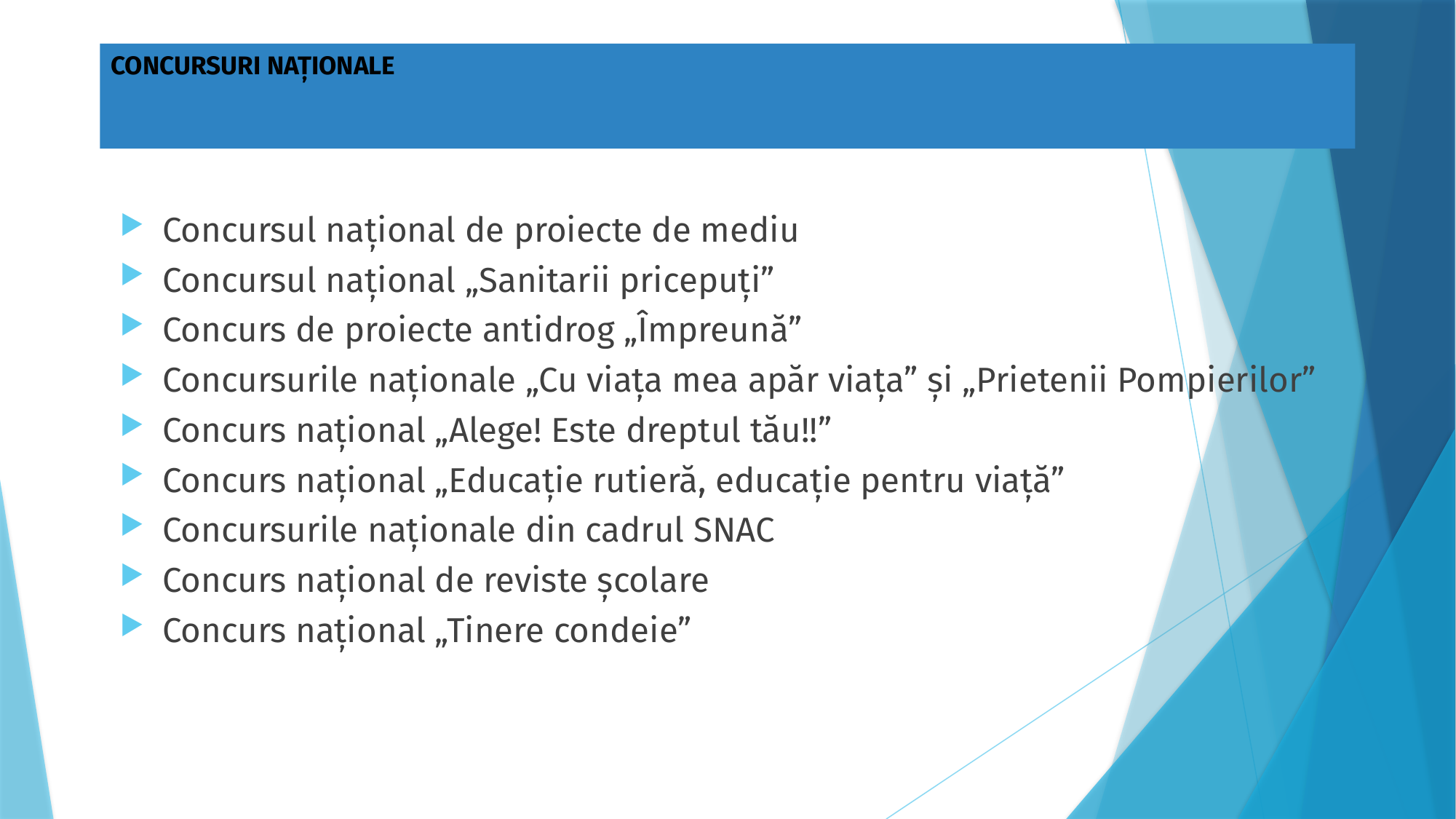

# CONCURSURI NAȚIONALE
Concursul național de proiecte de mediu
Concursul național „Sanitarii pricepuți”
Concurs de proiecte antidrog „Împreună”
Concursurile naționale „Cu viața mea apăr viața” și „Prietenii Pompierilor”
Concurs național „Alege! Este dreptul tău!!”
Concurs național „Educație rutieră, educație pentru viață”
Concursurile naționale din cadrul SNAC
Concurs național de reviste școlare
Concurs național „Tinere condeie”